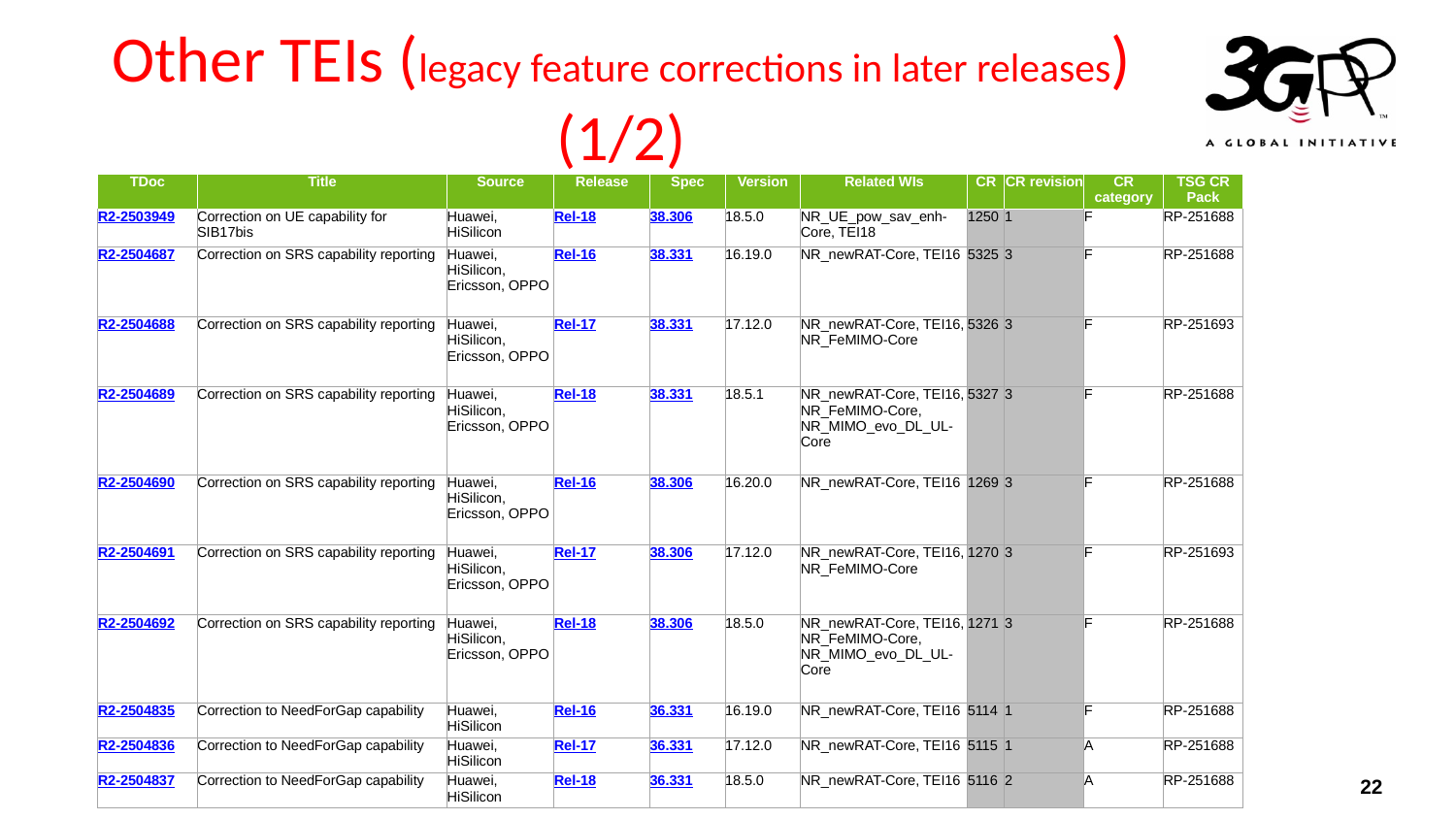

# Other TEIs (legacy feature corrections in later releases) (1/2)
| TDoc | Title | Source | Release | Spec | Version | Related WIs | CR | CR revision | CR category | TSG CR Pack |
| --- | --- | --- | --- | --- | --- | --- | --- | --- | --- | --- |
| R2-2503949 | Correction on UE capability for SIB17bis | Huawei, HiSilicon | Rel-18 | 38.306 | 18.5.0 | NR\_UE\_pow\_sav\_enh-Core, TEI18 | 1250 | 1 | F | RP-251688 |
| R2-2504687 | Correction on SRS capability reporting | Huawei, HiSilicon, Ericsson, OPPO | Rel-16 | 38.331 | 16.19.0 | NR\_newRAT-Core, TEI16 | 5325 | 3 | F | RP-251688 |
| R2-2504688 | Correction on SRS capability reporting | Huawei, HiSilicon, Ericsson, OPPO | Rel-17 | 38.331 | 17.12.0 | NR\_newRAT-Core, TEI16, NR\_FeMIMO-Core | 5326 | 3 | F | RP-251693 |
| R2-2504689 | Correction on SRS capability reporting | Huawei, HiSilicon, Ericsson, OPPO | Rel-18 | 38.331 | 18.5.1 | NR\_newRAT-Core, TEI16, NR\_FeMIMO-Core, NR\_MIMO\_evo\_DL\_UL-Core | 5327 | 3 | F | RP-251688 |
| R2-2504690 | Correction on SRS capability reporting | Huawei, HiSilicon, Ericsson, OPPO | Rel-16 | 38.306 | 16.20.0 | NR\_newRAT-Core, TEI16 | 1269 | 3 | F | RP-251688 |
| R2-2504691 | Correction on SRS capability reporting | Huawei, HiSilicon, Ericsson, OPPO | Rel-17 | 38.306 | 17.12.0 | NR\_newRAT-Core, TEI16, NR\_FeMIMO-Core | 1270 | 3 | F | RP-251693 |
| R2-2504692 | Correction on SRS capability reporting | Huawei, HiSilicon, Ericsson, OPPO | Rel-18 | 38.306 | 18.5.0 | NR\_newRAT-Core, TEI16, NR\_FeMIMO-Core, NR\_MIMO\_evo\_DL\_UL-Core | 1271 | 3 | F | RP-251688 |
| R2-2504835 | Correction to NeedForGap capability | Huawei, HiSilicon | Rel-16 | 36.331 | 16.19.0 | NR\_newRAT-Core, TEI16 | 5114 | 1 | F | RP-251688 |
| R2-2504836 | Correction to NeedForGap capability | Huawei, HiSilicon | Rel-17 | 36.331 | 17.12.0 | NR\_newRAT-Core, TEI16 | 5115 | 1 | A | RP-251688 |
| R2-2504837 | Correction to NeedForGap capability | Huawei, HiSilicon | Rel-18 | 36.331 | 18.5.0 | NR\_newRAT-Core, TEI16 | 5116 | 2 | A | RP-251688 |